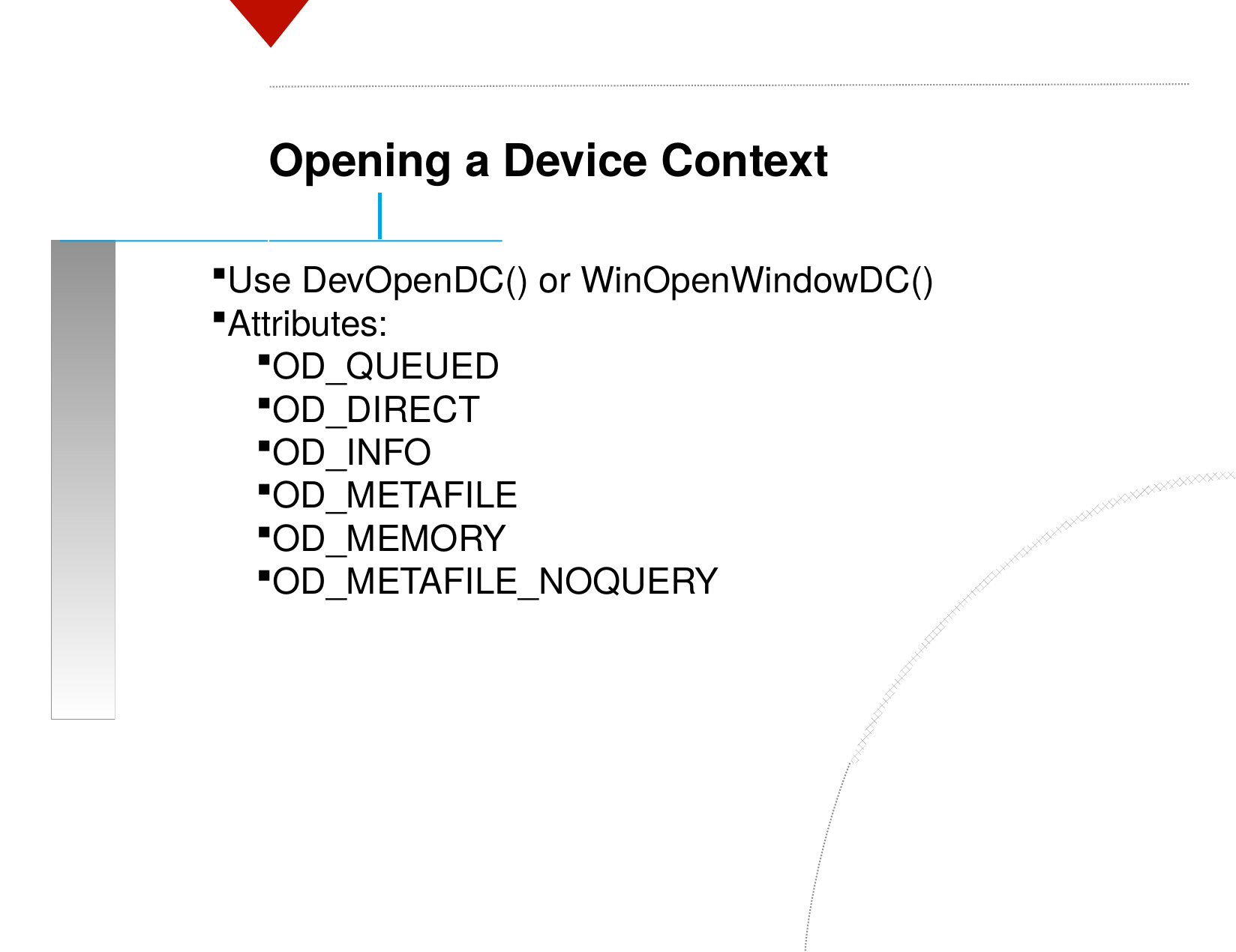

Opening a Device Context
Use DevOpenDC() or WinOpenWindowDC()
Attributes:
OD_QUEUED
OD_DIRECT
OD_INFO
OD_METAFILE
OD_MEMORY
OD_METAFILE_NOQUERY